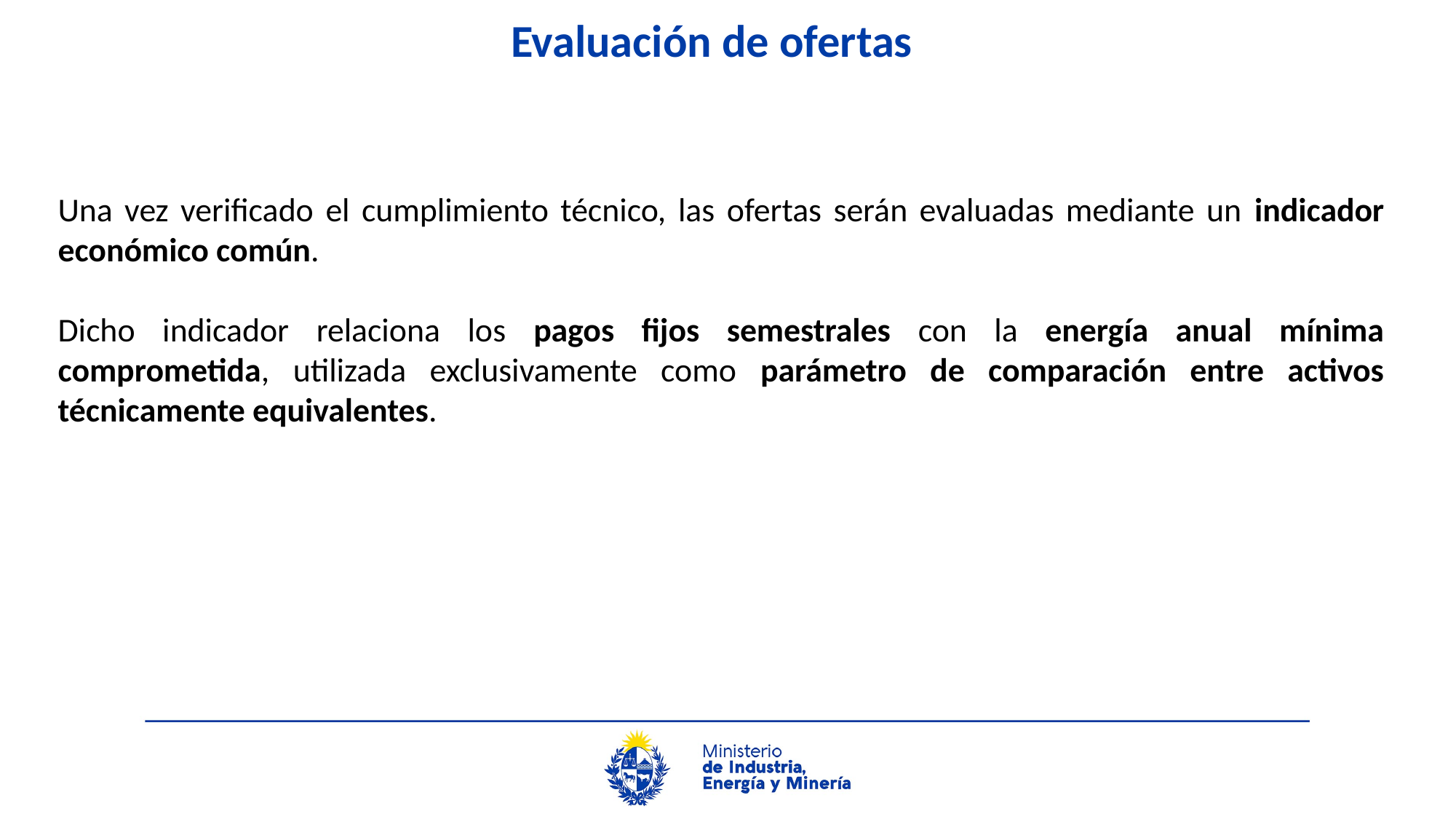

Evaluación de ofertas

Una vez verificado el cumplimiento técnico, las ofertas serán evaluadas mediante un indicador económico común.

Dicho indicador relaciona los pagos fijos semestrales con la energía anual mínima comprometida, utilizada exclusivamente como parámetro de comparación entre activos técnicamente equivalentes.